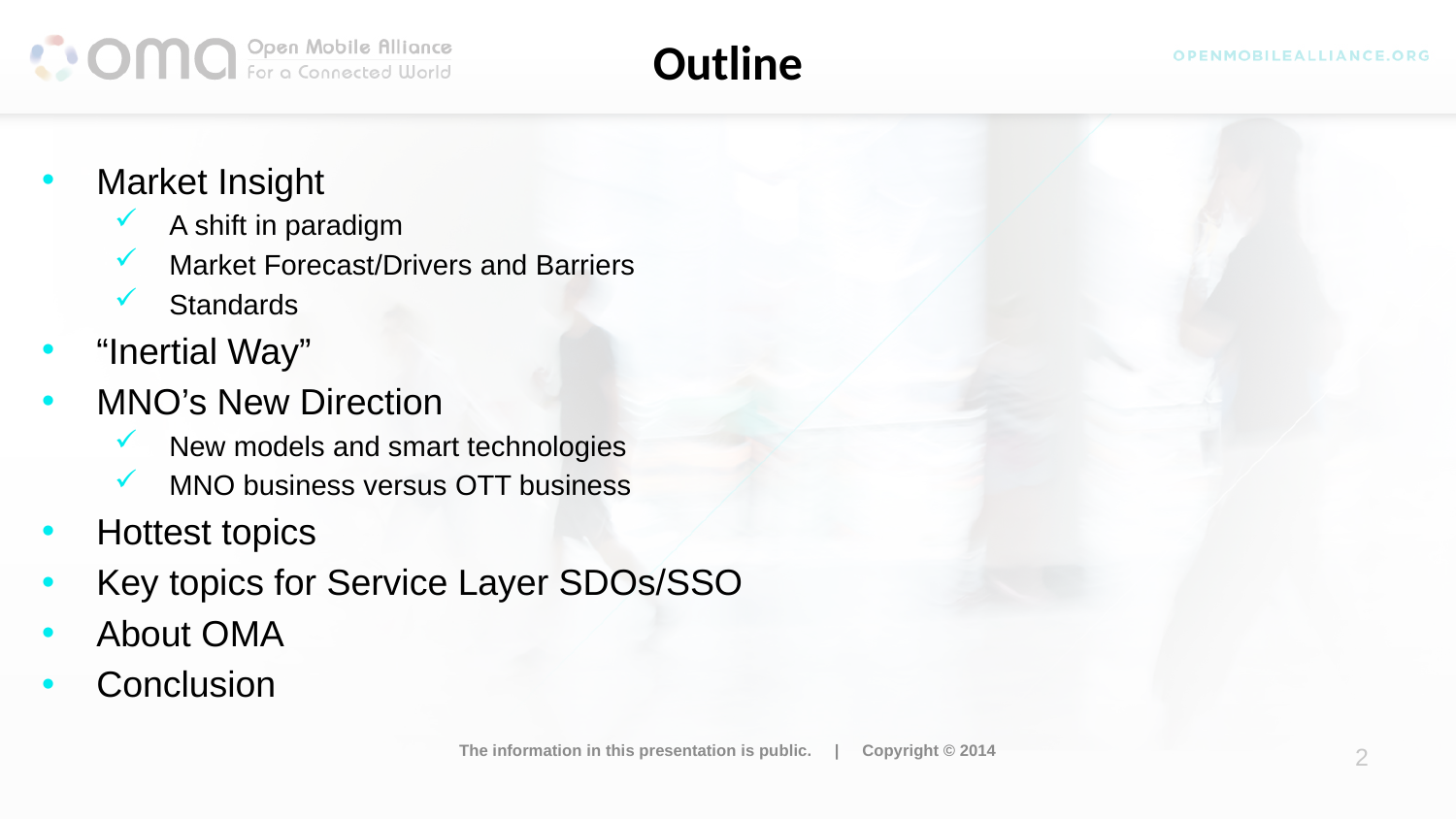

# Outline
Market Insight
A shift in paradigm
Market Forecast/Drivers and Barriers
Standards
“Inertial Way”
MNO’s New Direction
New models and smart technologies
MNO business versus OTT business
Hottest topics
Key topics for Service Layer SDOs/SSO
About OMA
Conclusion
The information in this presentation is public.     |     Copyright © 2014
2